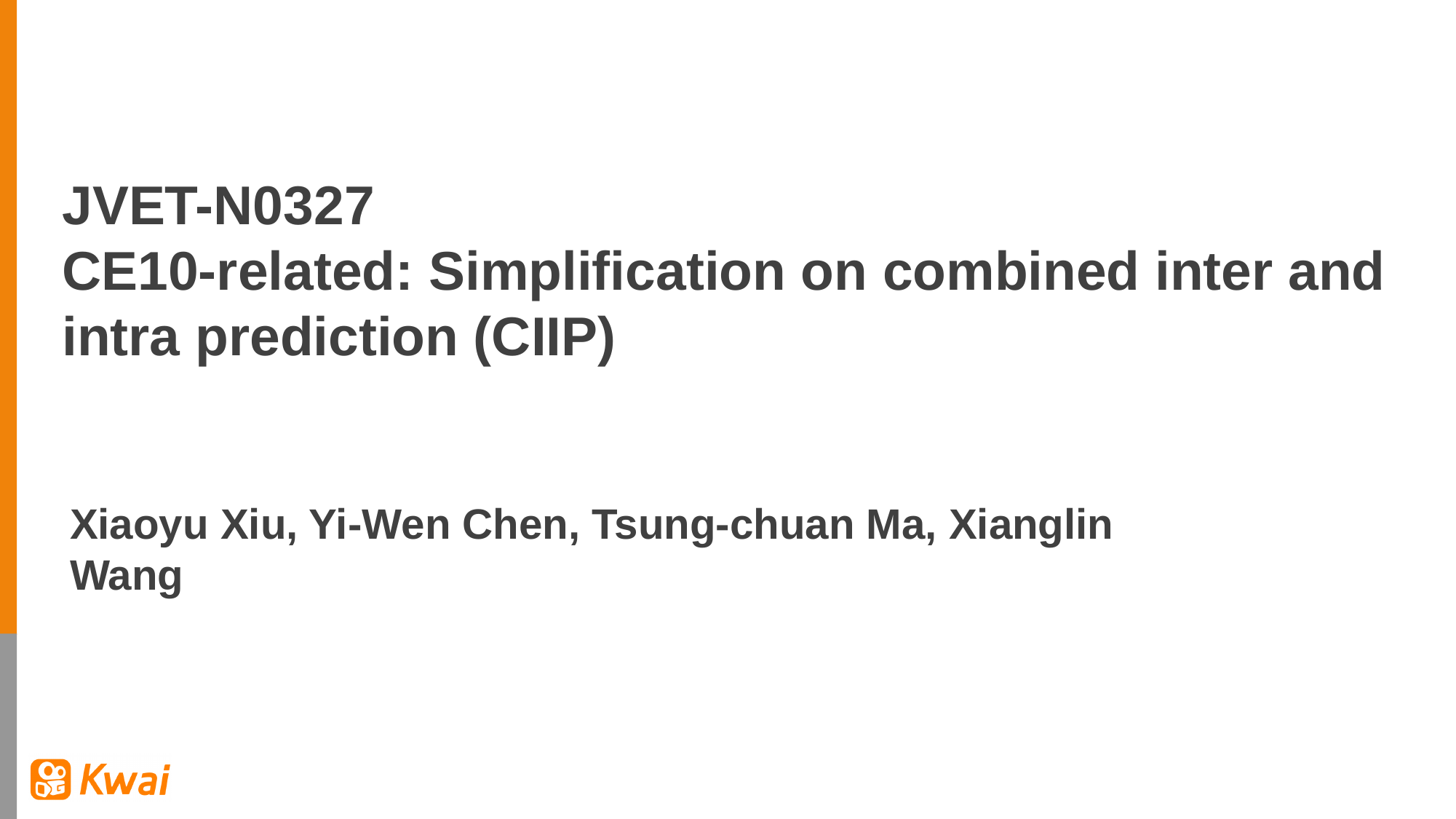

JVET-N0327
CE10-related: Simplification on combined inter and intra prediction (CIIP)
Xiaoyu Xiu, Yi-Wen Chen, Tsung-chuan Ma, Xianglin Wang